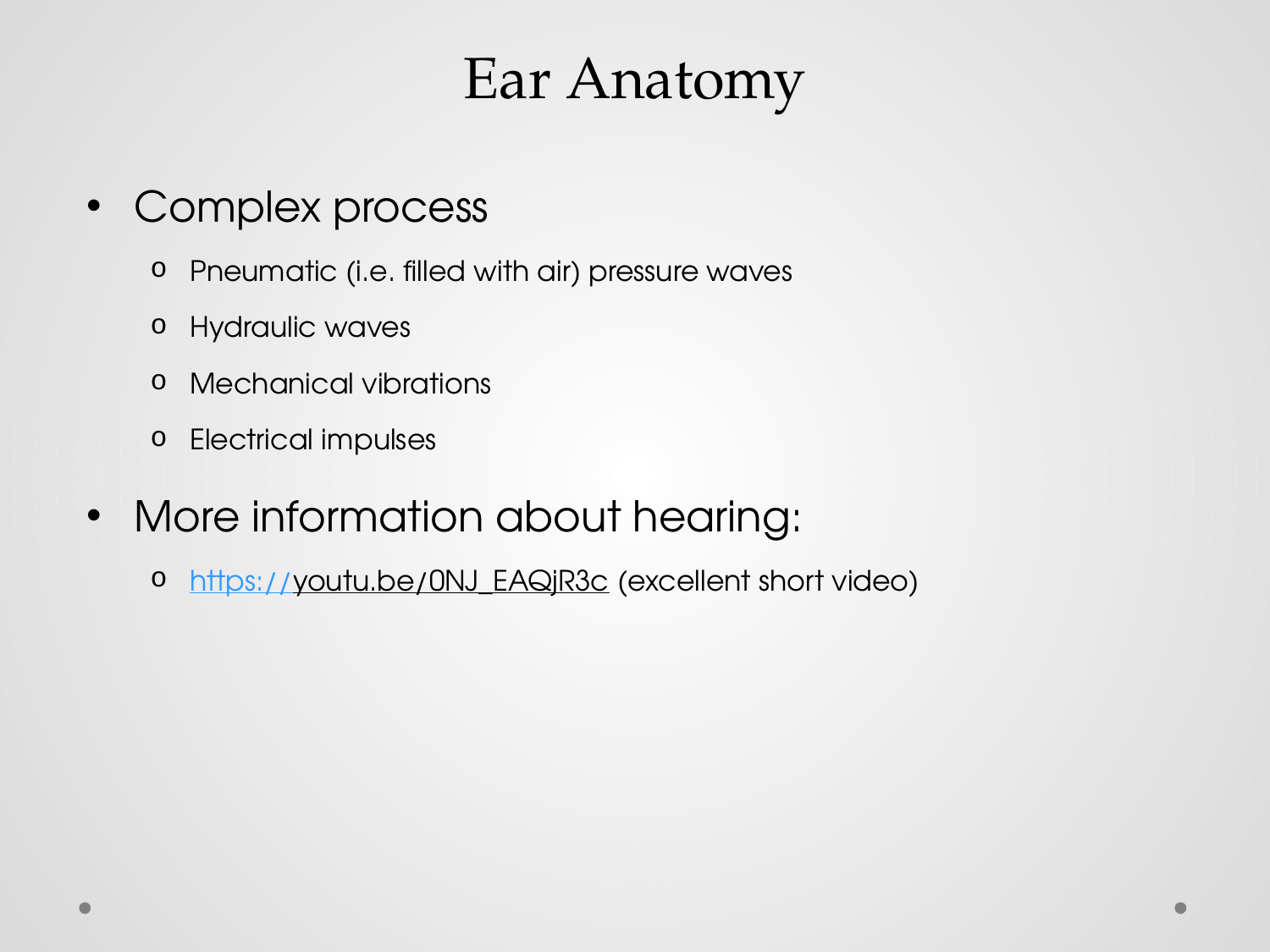

# Ear Anatomy
Complex process
Pneumatic (i.e. filled with air) pressure waves
Hydraulic waves
Mechanical vibrations
Electrical impulses
More information about hearing:
https://youtu.be/0NJ_EAQjR3c (excellent short video)

                                                          4